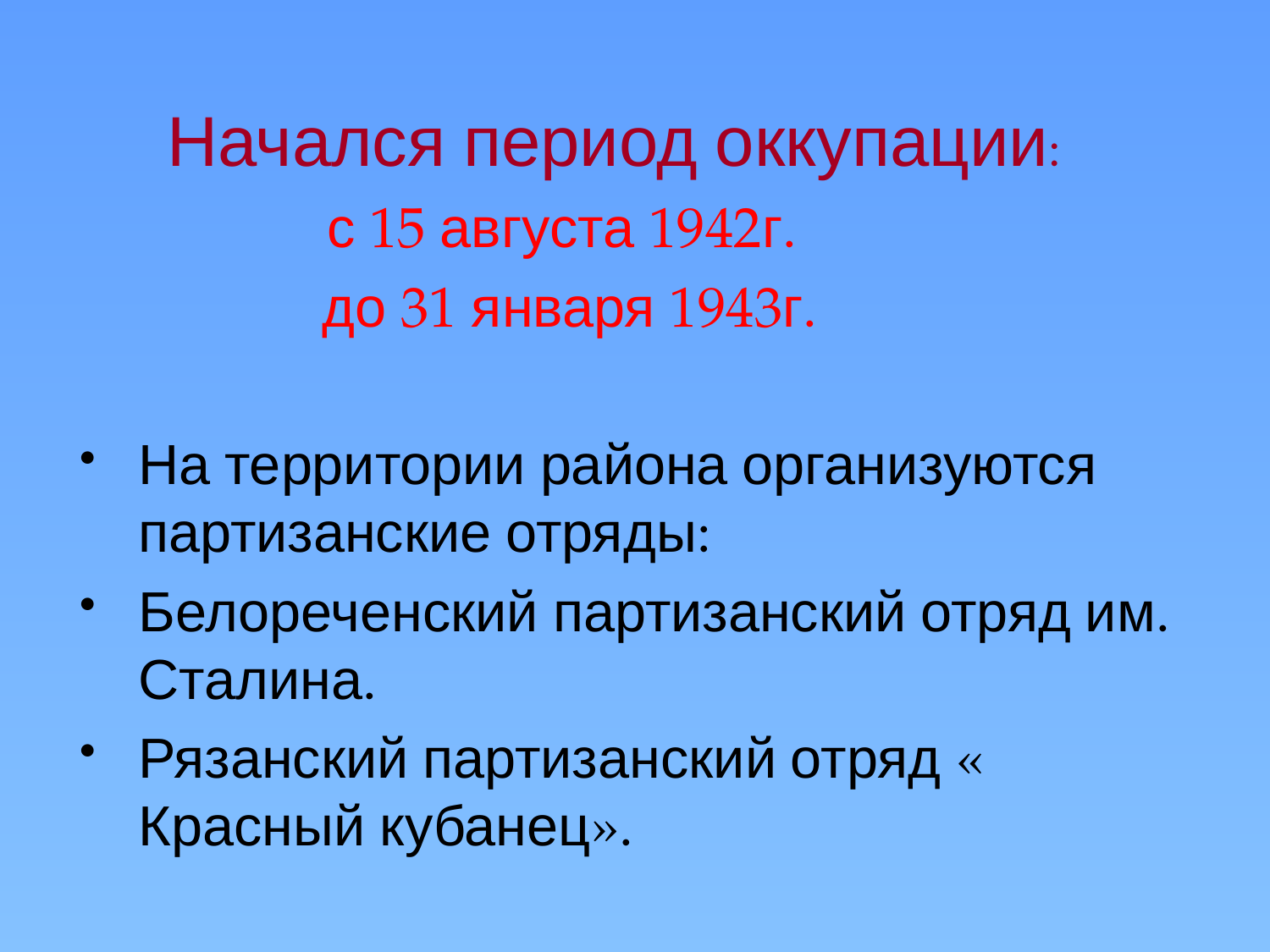

#
       Начался период оккупации:
                    с 15 августа 1942г.
                 до 31 января 1943г.

На территории района организуются партизанские отряды:
Белореченский партизанский отряд им. Сталина.
Рязанский партизанский отряд « Красный кубанец».